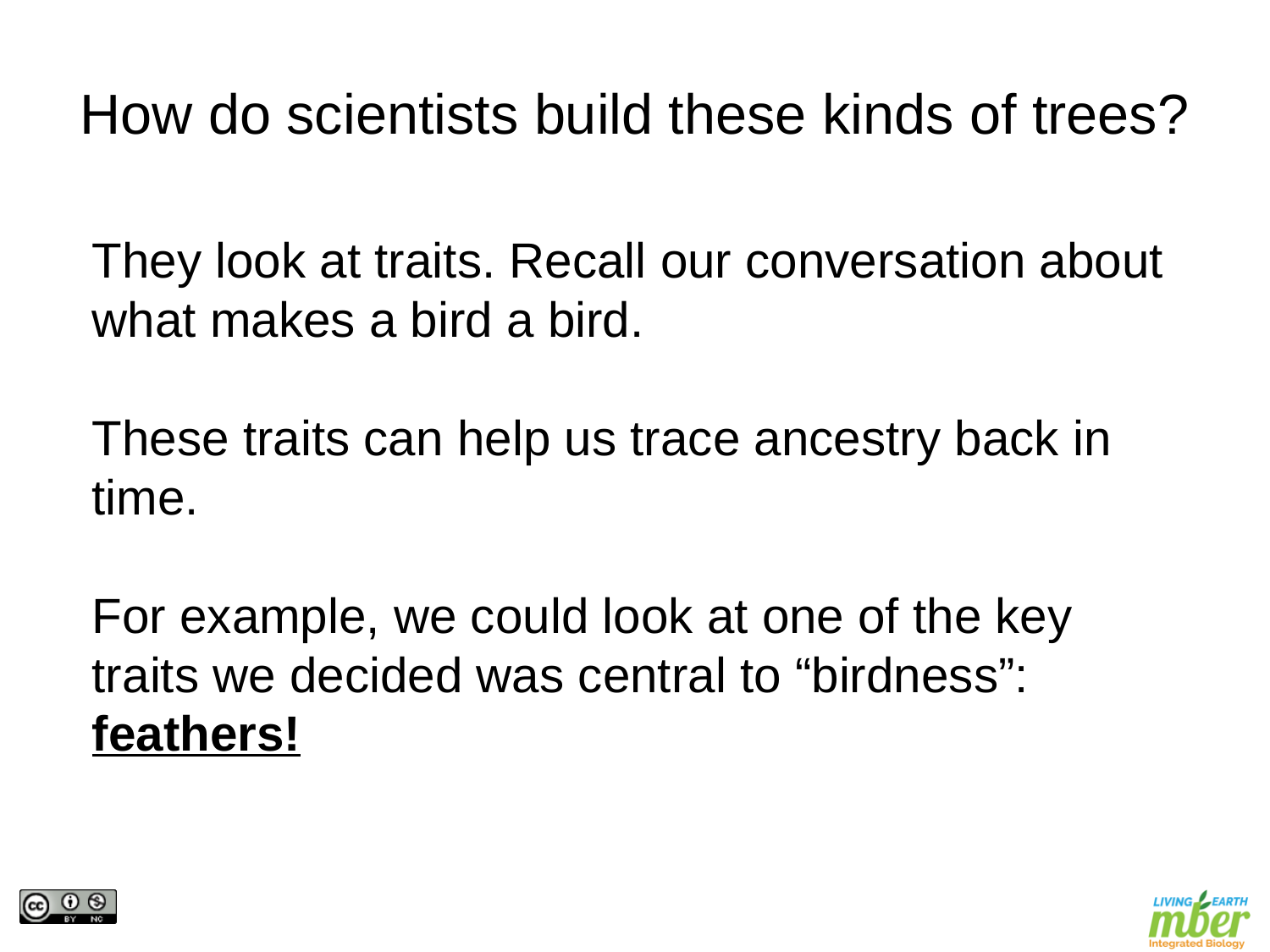

How do scientists build these kinds of trees?
They look at traits. Recall our conversation about what makes a bird a bird.

These traits can help us trace ancestry back in time.

For example, we could look at one of the key traits we decided was central to “birdness”: feathers!